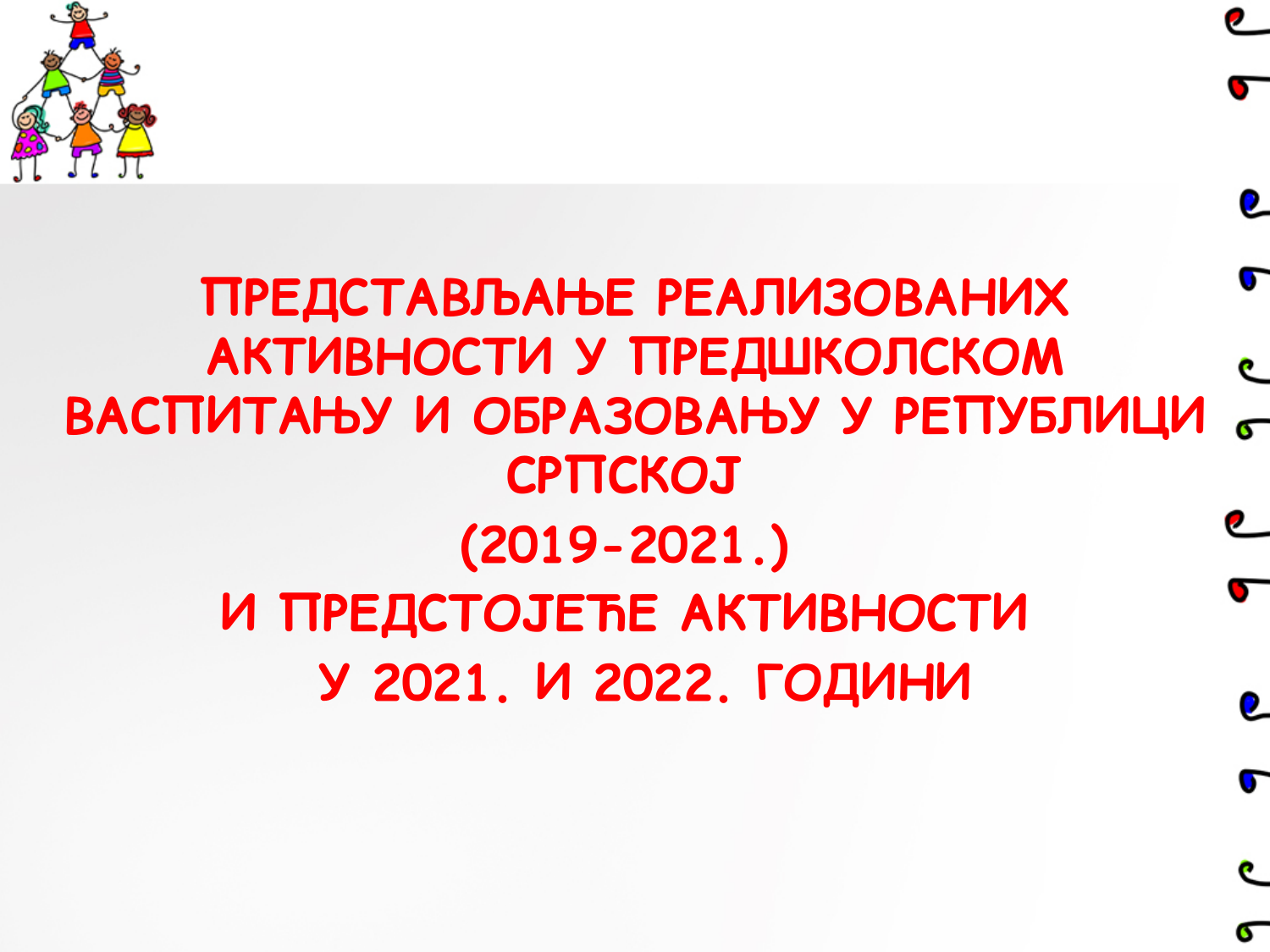

ПРЕДСТАВЉАЊЕ РЕАЛИЗОВАНИХ АКТИВНОСТИ У ПРЕДШКОЛСКОМ ВАСПИТАЊУ И ОБРАЗОВАЊУ У РЕПУБЛИЦИ СРПСКОЈ
(2019-2021.)
И ПРЕДСТОЈЕЋЕ АКТИВНОСТИ
 У 2021. И 2022. ГОДИНИ